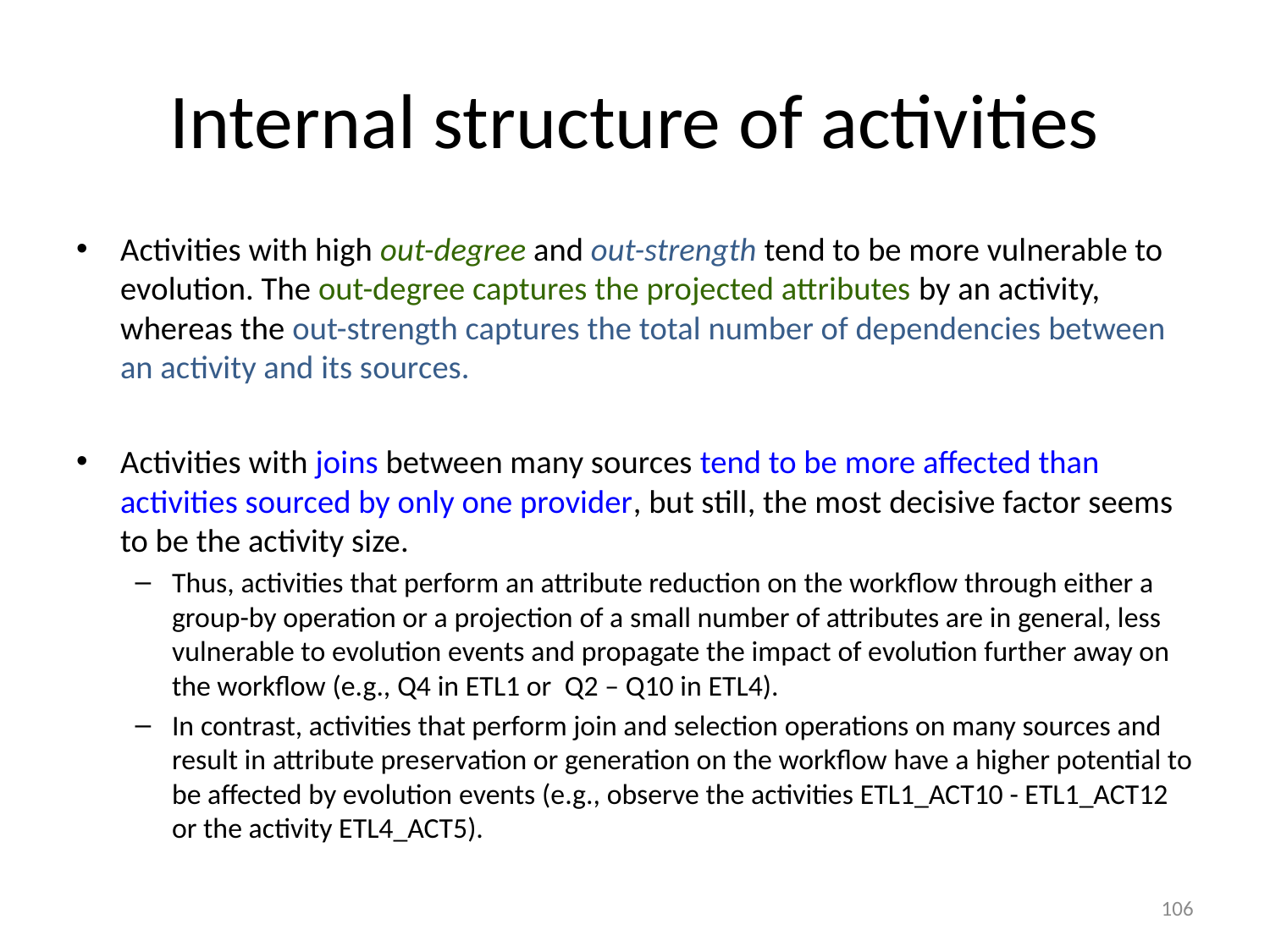

# Internal structure of activities
Activities with high out-degree and out-strength tend to be more vulnerable to evolution. The out-degree captures the projected attributes by an activity, whereas the out-strength captures the total number of dependencies between an activity and its sources.

Activities with joins between many sources tend to be more affected than activities sourced by only one provider, but still, the most decisive factor seems to be the activity size.
Thus, activities that perform an attribute reduction on the workflow through either a group-by operation or a projection of a small number of attributes are in general, less vulnerable to evolution events and propagate the impact of evolution further away on the workflow (e.g., Q4 in ETL1 or  Q2 – Q10 in ETL4).
In contrast, activities that perform join and selection operations on many sources and result in attribute preservation or generation on the workflow have a higher potential to be affected by evolution events (e.g., observe the activities ETL1_ACT10 - ETL1_ACT12 or the activity ETL4_ACT5).

106